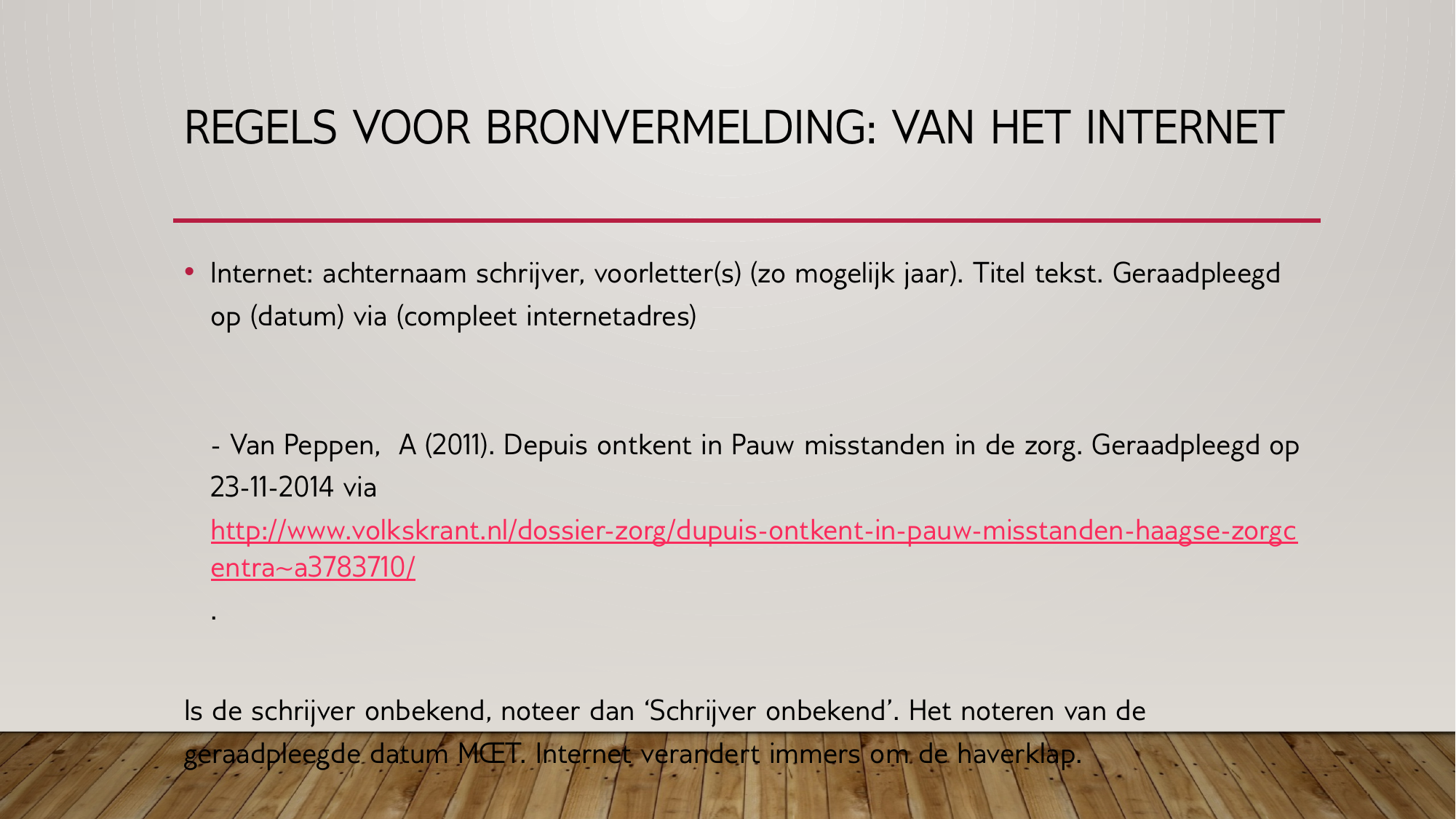

# Regels voor bronvermelding: van het internet
Internet: achternaam schrijver, voorletter(s) (zo mogelijk jaar). Titel tekst. Geraadpleegd op (datum) via (compleet internetadres)
- Van Peppen,  A (2011). Depuis ontkent in Pauw misstanden in de zorg. Geraadpleegd op 23-11-2014 via http://www.volkskrant.nl/dossier-zorg/dupuis-ontkent-in-pauw-misstanden-haagse-zorgcentra~a3783710/.
Is de schrijver onbekend, noteer dan ‘Schrijver onbekend’. Het noteren van de geraadpleegde datum MOET. Internet verandert immers om de haverklap.